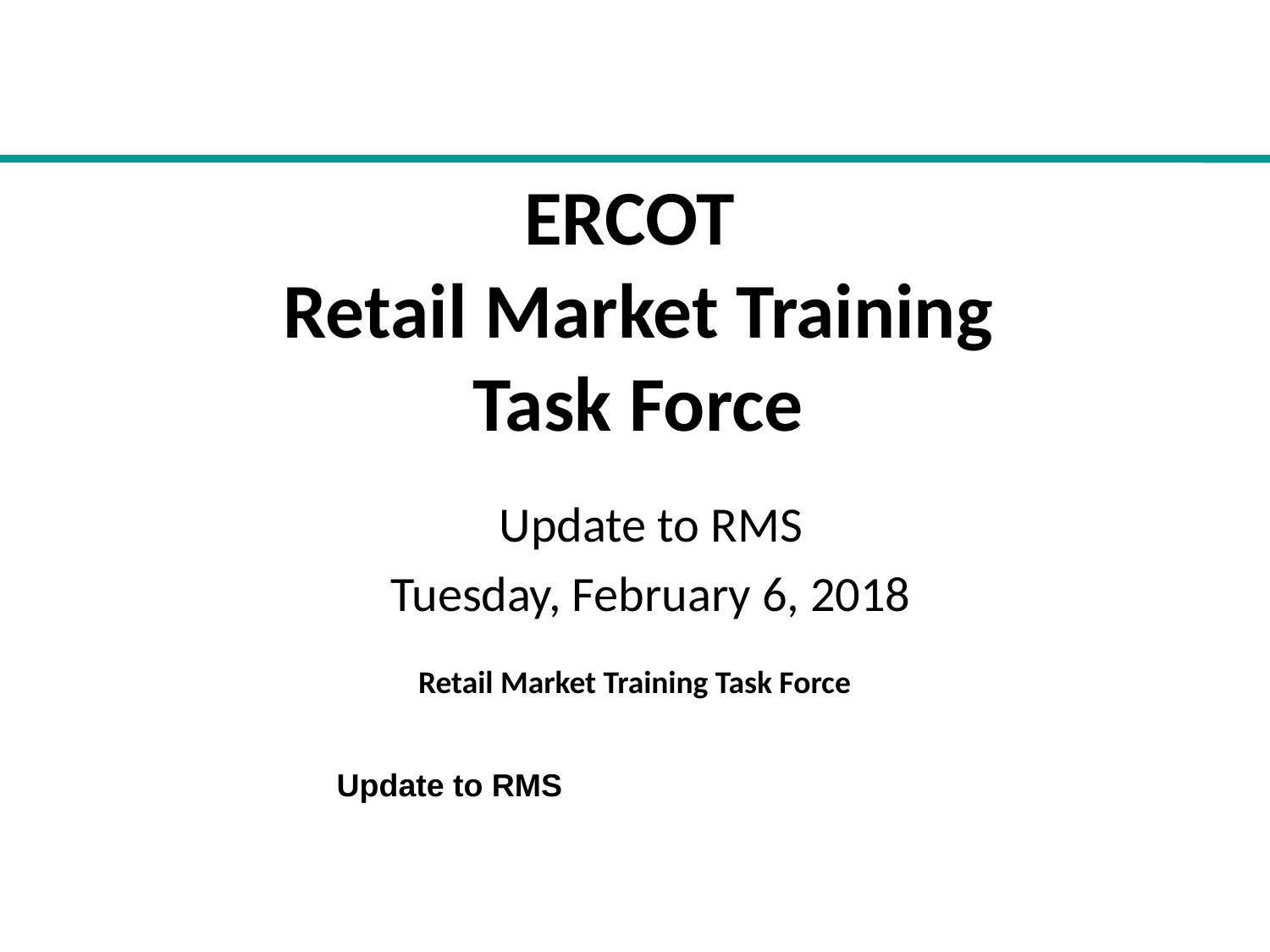

# ERCOT Retail Market Training Task Force
Update to RMS
Tuesday, February 6, 2018
Retail Market Training Task Force

Update to RMS